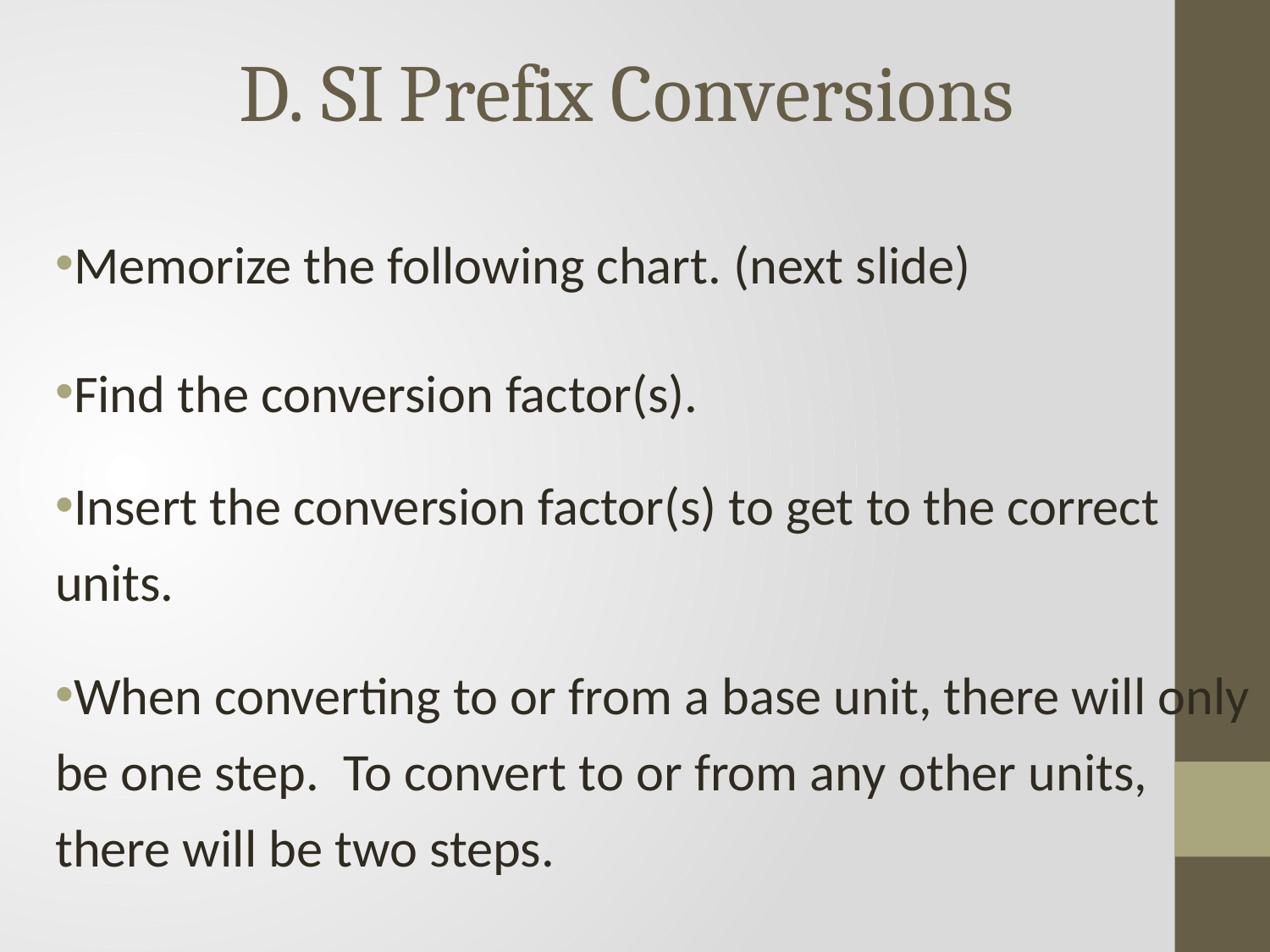

D. SI Prefix Conversions
Memorize the following chart. (next slide)
Find the conversion factor(s).
Insert the conversion factor(s) to get to the correct units.
When converting to or from a base unit, there will only be one step.  To convert to or from any other units, there will be two steps.